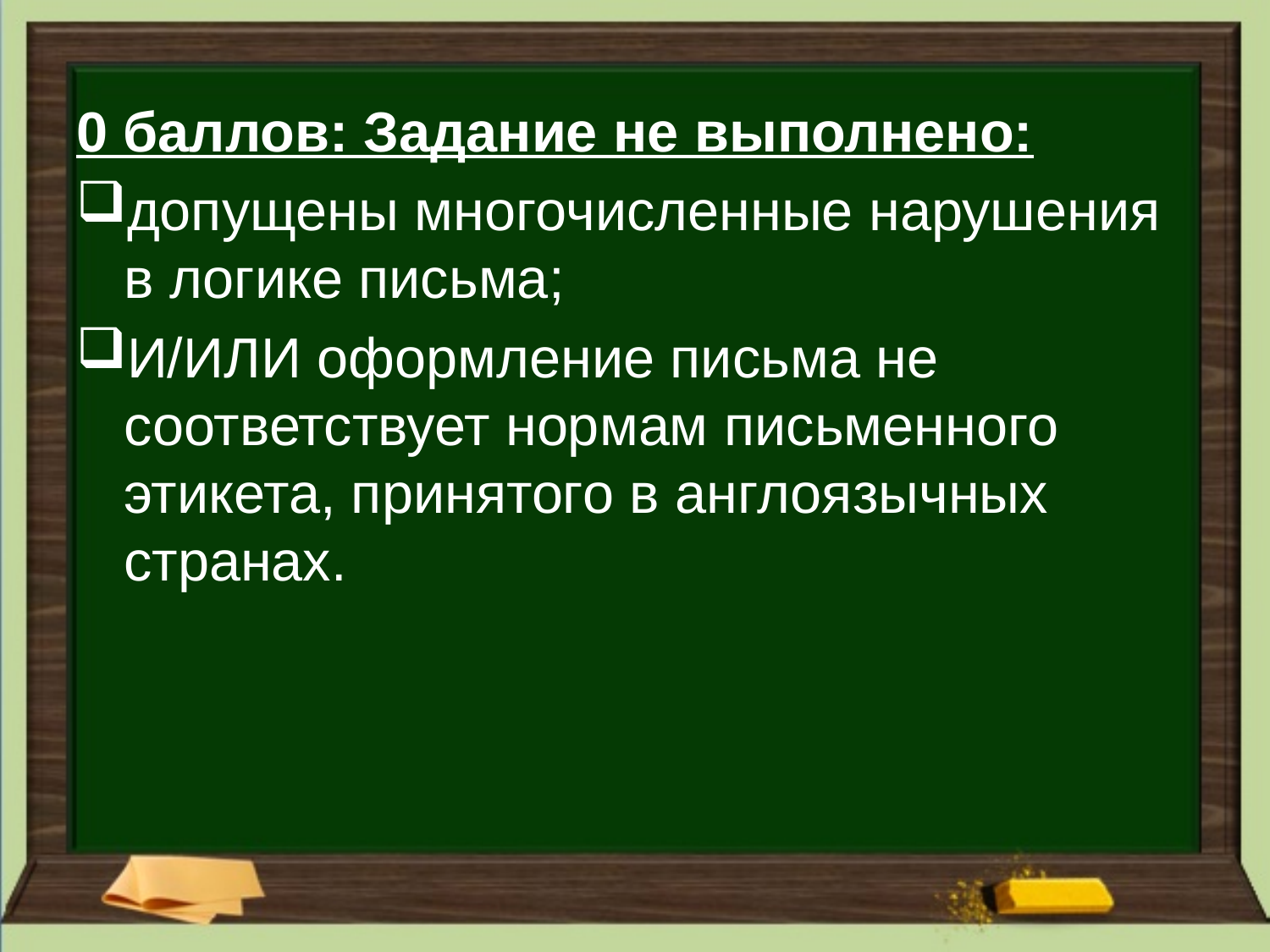

0 баллов: Задание не выполнено:
допущены многочисленные нарушения в логике письма;
И/ИЛИ оформление письма не соответствует нормам письменного этикета, принятого в англоязычных странах.